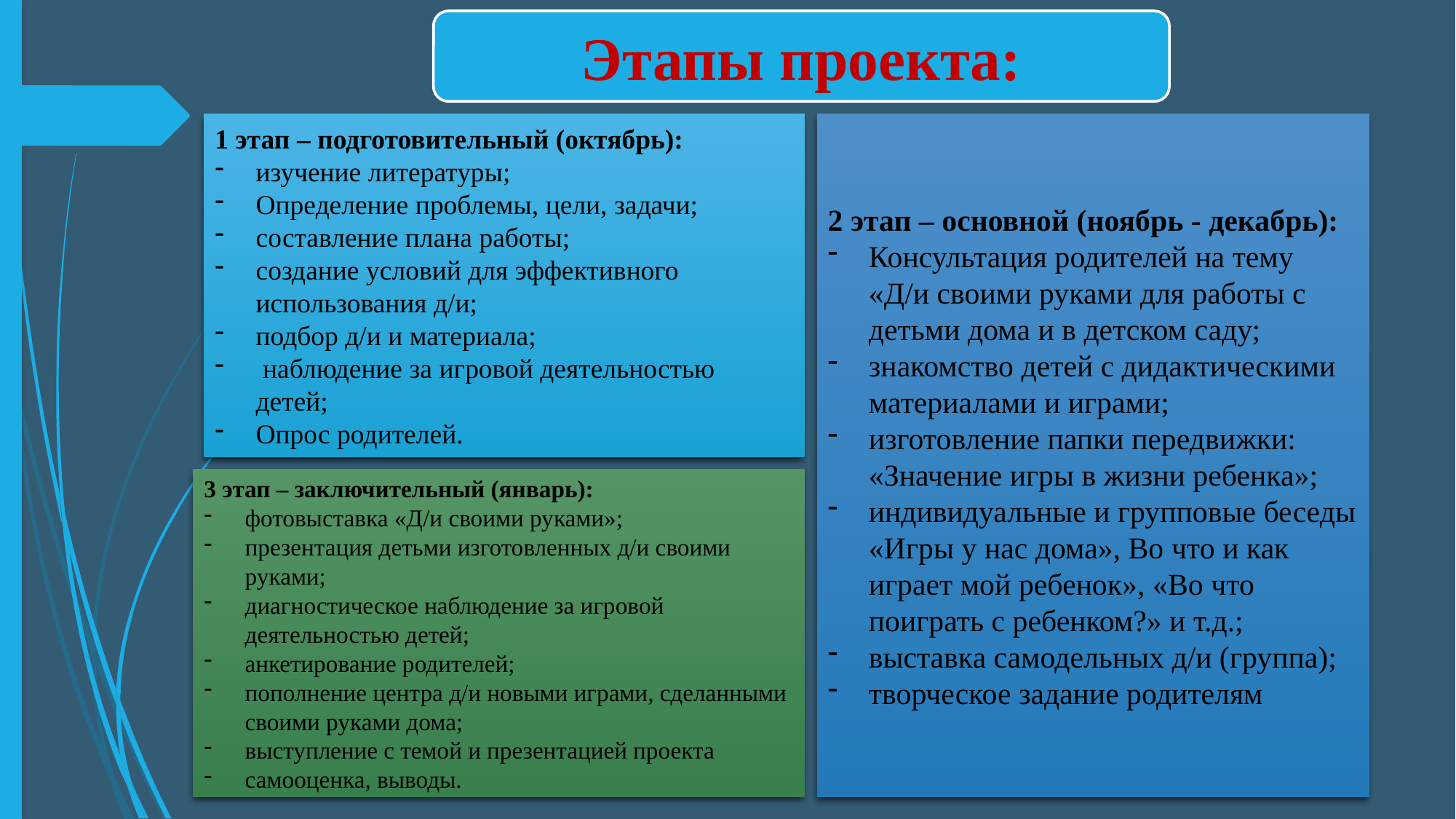

Этапы проекта:
1 этап – подготовительный (октябрь):
изучение литературы;
Определение проблемы, цели, задачи;
составление плана работы;
создание условий для эффективного использования д/и;
подбор д/и и материала;
 наблюдение за игровой деятельностью  детей;
Опрос родителей.
2 этап – основной (ноябрь - декабрь):
Консультация родителей на тему «Д/и своими руками для работы с детьми дома и в детском саду;
знакомство детей с дидактическими материалами и играми;
изготовление папки передвижки: «Значение игры в жизни ребенка»;
индивидуальные и групповые беседы «Игры у нас дома», Во что и как играет мой ребенок», «Во что поиграть с ребенком?» и т.д.;
выставка самодельных д/и (группа);
творческое задание родителям
3 этап – заключительный (январь):
фотовыставка «Д/и своими руками»;
презентация детьми изготовленных д/и своими руками;
диагностическое наблюдение за игровой деятельностью детей;
анкетирование родителей;
пополнение центра д/и новыми играми, сделанными своими руками дома;
выступление с темой и презентацией проекта
самооценка, выводы.